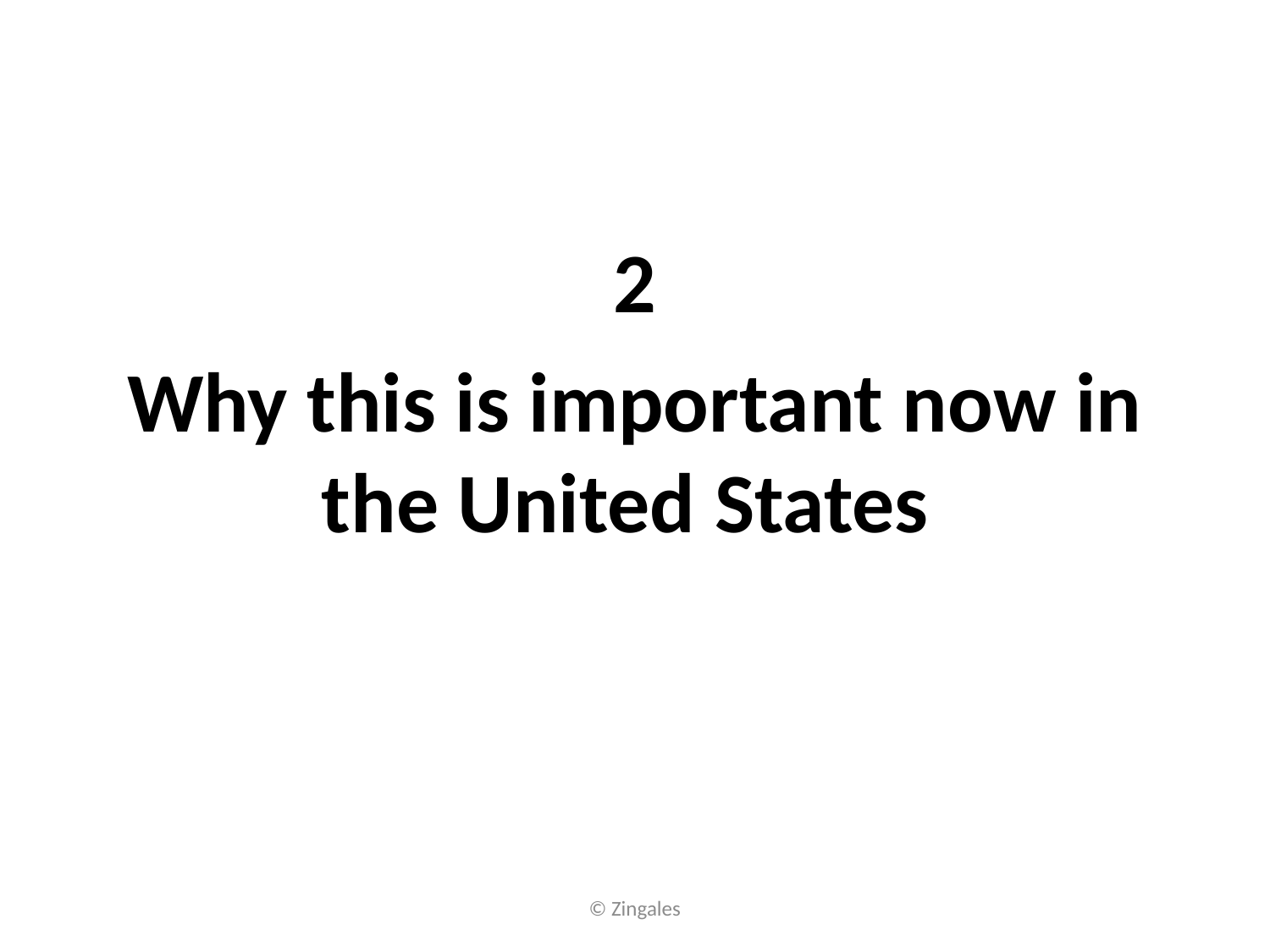

#
2
Why this is important now in the United States

© Zingales